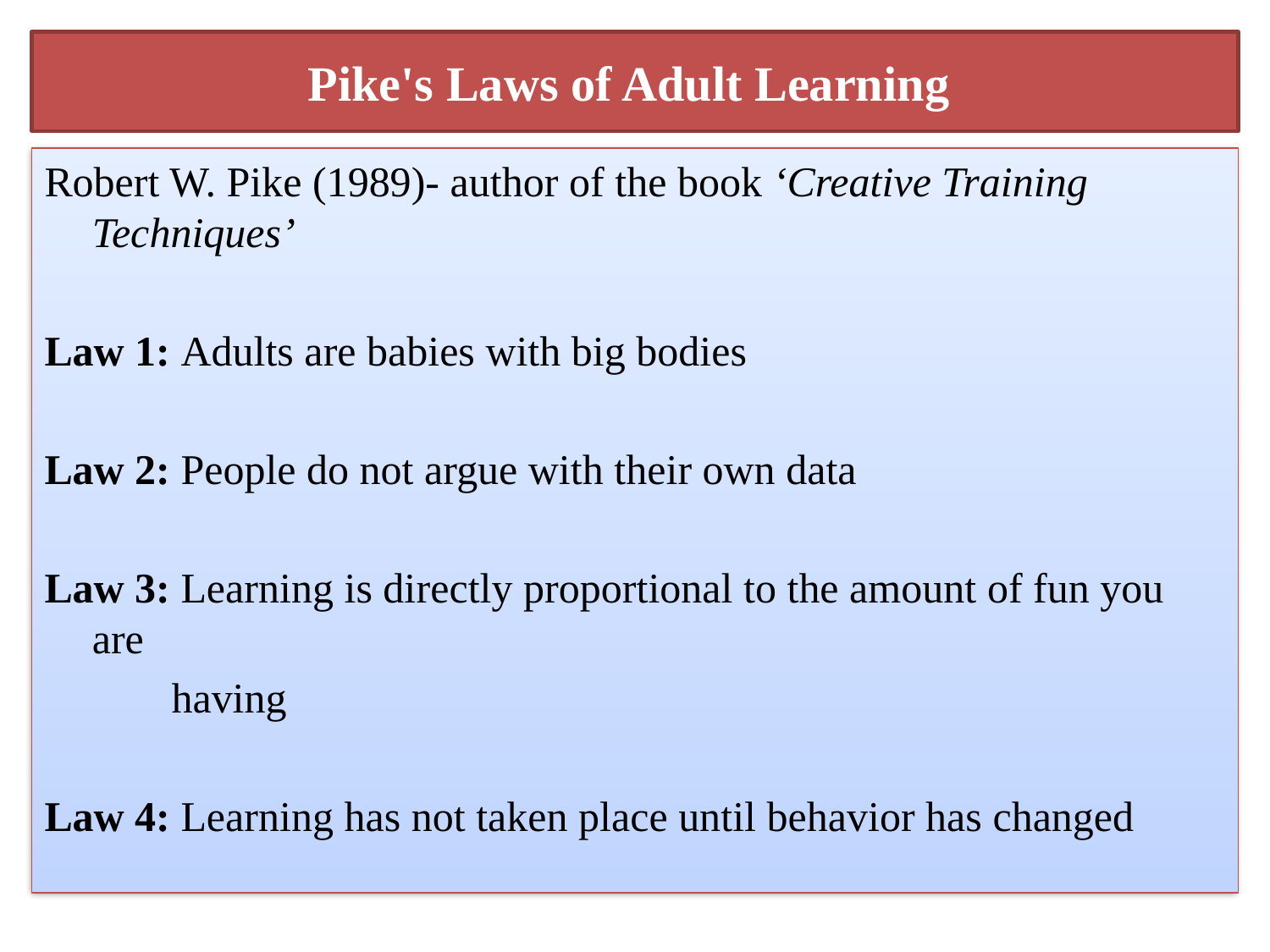

# Pike's Laws of Adult Learning
Robert W. Pike (1989)- author of the book ‘Creative Training Techniques’

Law 1: Adults are babies with big bodies

Law 2: People do not argue with their own data

Law 3: Learning is directly proportional to the amount of fun you are
            having

Law 4: Learning has not taken place until behavior has changed